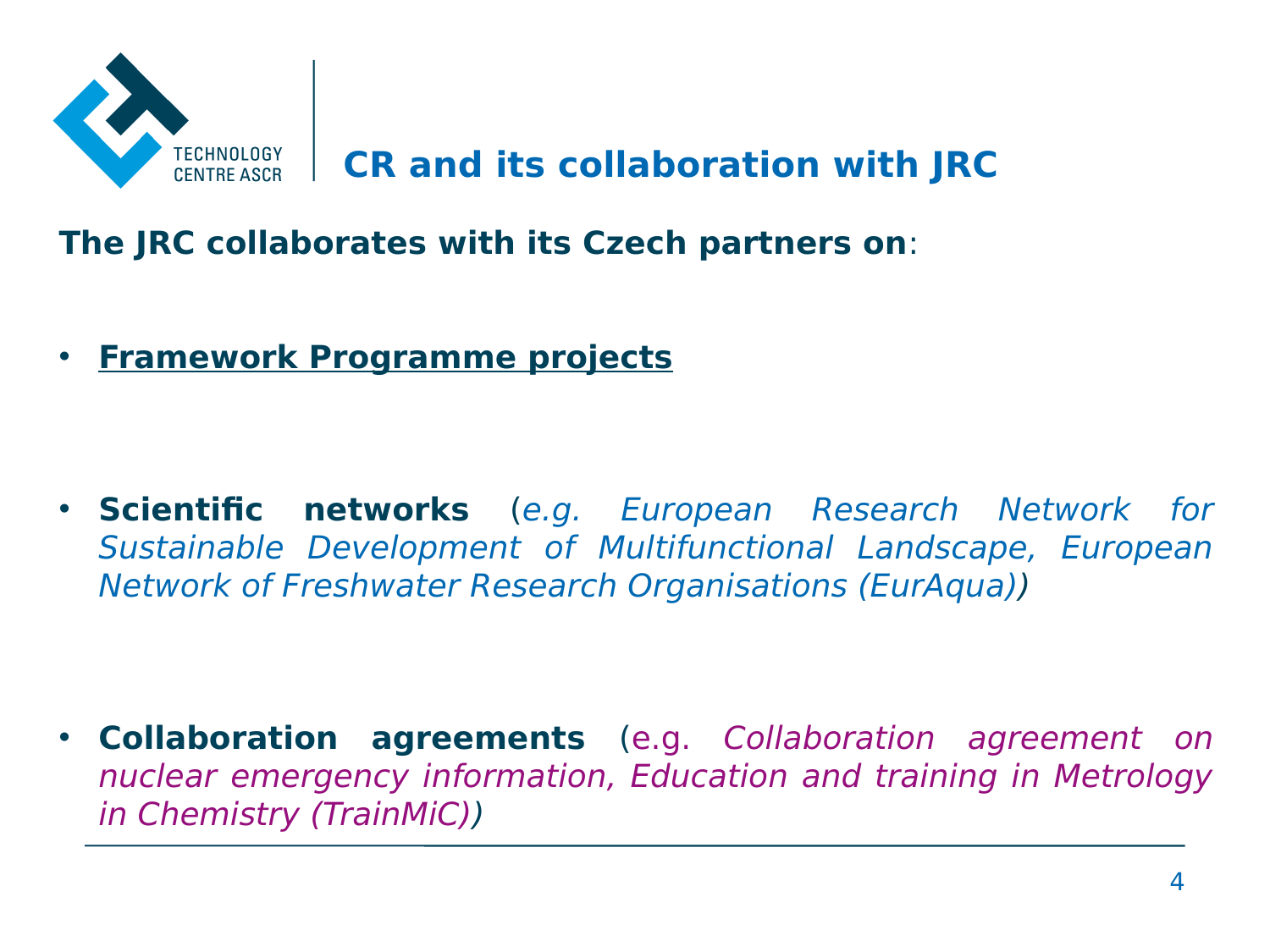

# CR and its collaboration with JRC
The JRC collaborates with its Czech partners on:

Framework Programme projects

Scientific networks (e.g. European Research Network for Sustainable Development of Multifunctional Landscape, European Network of Freshwater Research Organisations (EurAqua))

Collaboration agreements (e.g. Collaboration agreement on nuclear emergency information, Education and training in Metrology in Chemistry (TrainMiC))
4